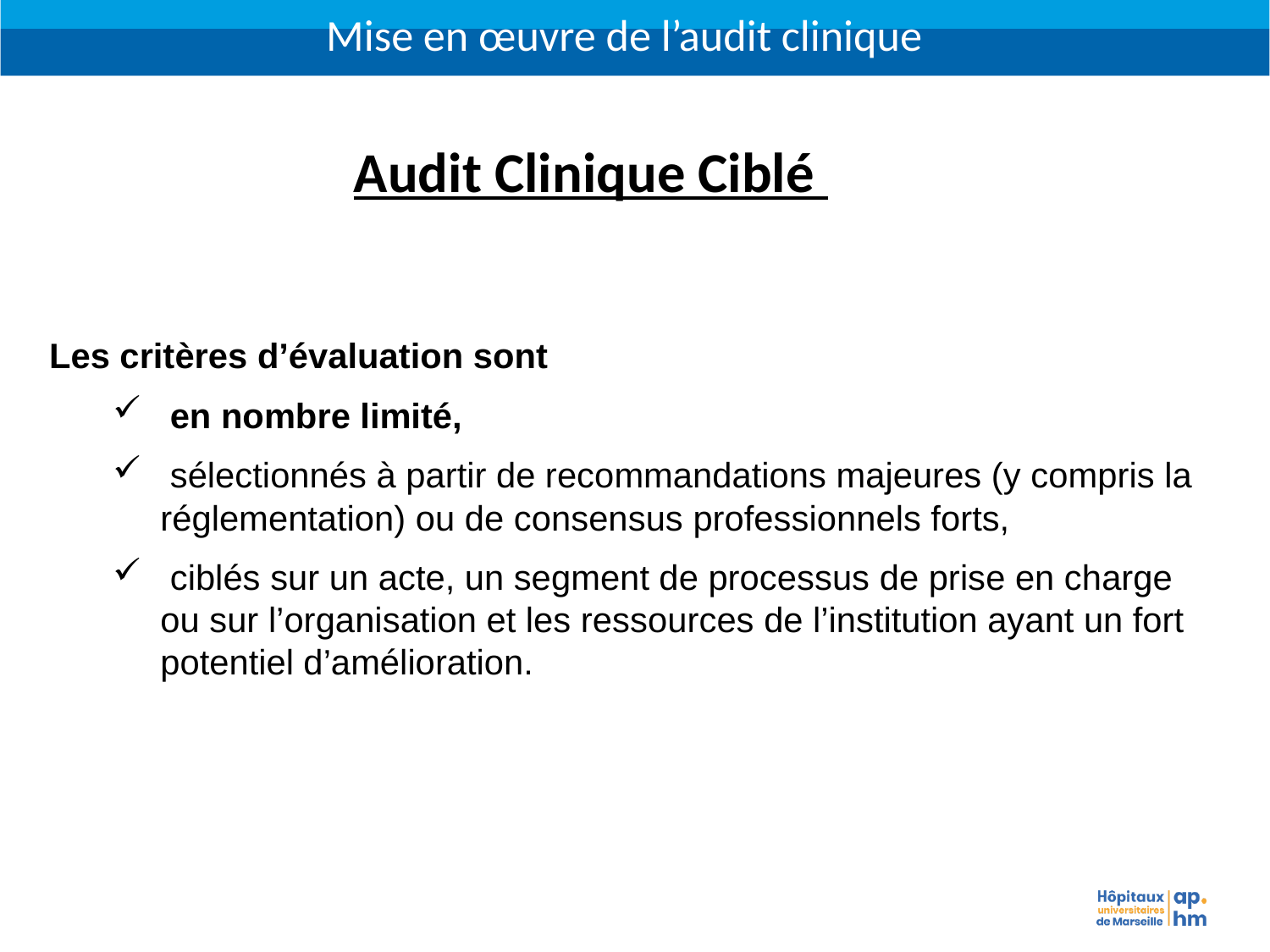

Mise en œuvre de l’audit clinique

Audit Clinique Ciblé

Les critères d’évaluation sont
 en nombre limité,
 sélectionnés à partir de recommandations majeures (y compris la réglementation) ou de consensus professionnels forts,
 ciblés sur un acte, un segment de processus de prise en charge ou sur l’organisation et les ressources de l’institution ayant un fort potentiel d’amélioration.